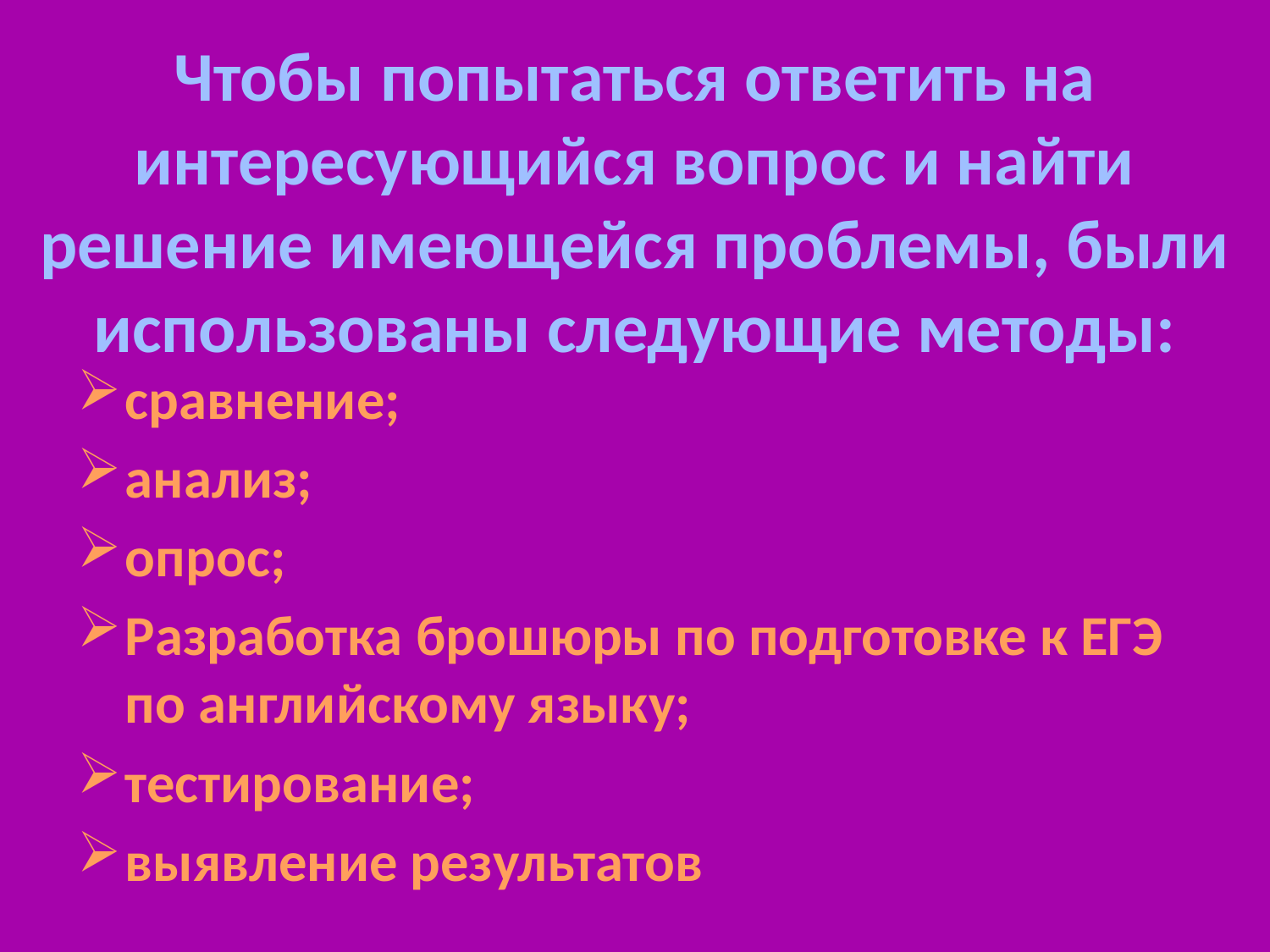

# Чтобы попытаться ответить на интересующийся вопрос и найти решение имеющейся проблемы, были использованы следующие методы:
сравнение;
анализ;
опрос;
Разработка брошюры по подготовке к ЕГЭ по английскому языку;
тестирование;
выявление результатов